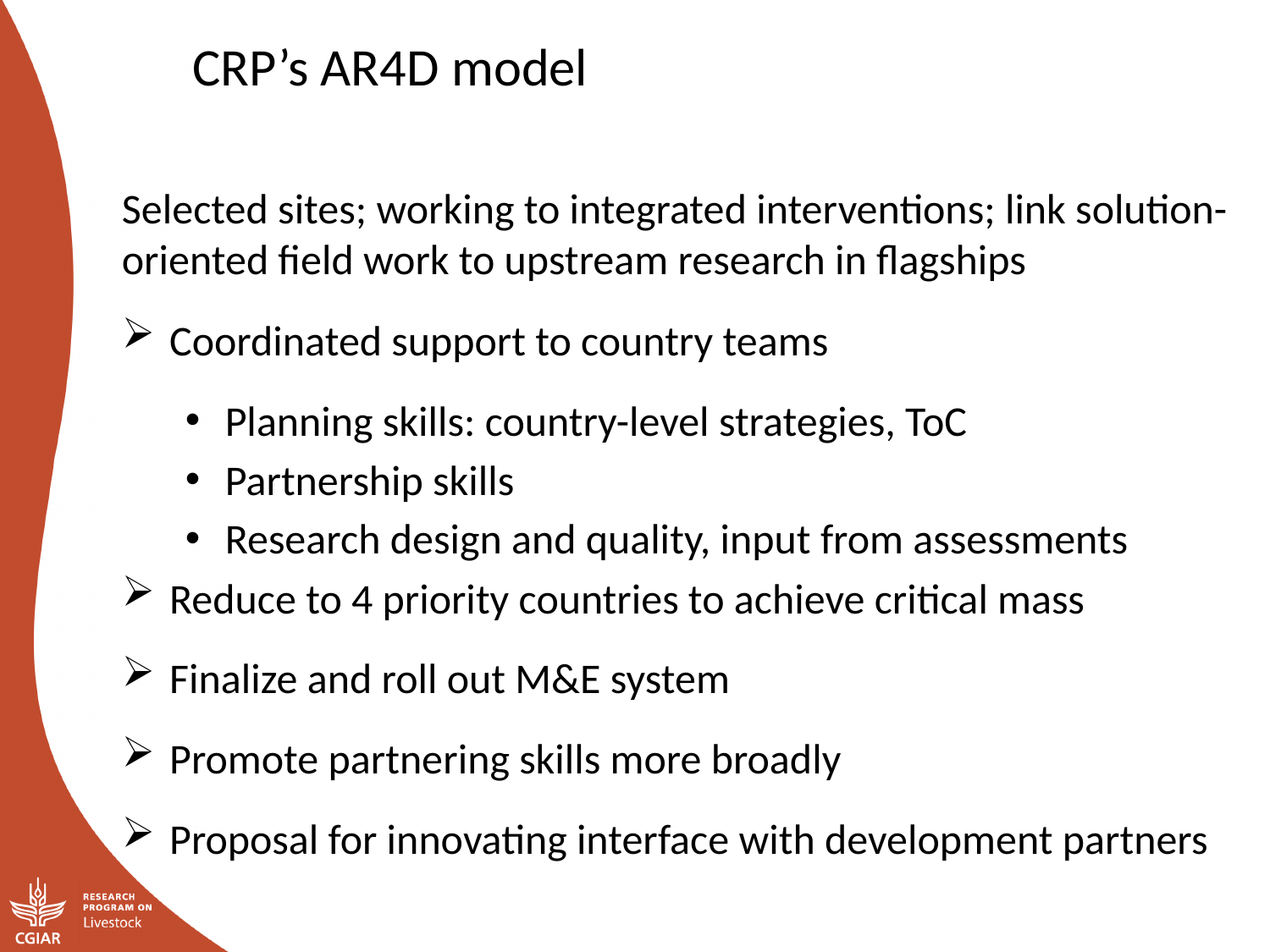

CRP’s AR4D model
Selected sites; working to integrated interventions; link solution-oriented field work to upstream research in flagships
Coordinated support to country teams
Planning skills: country-level strategies, ToC
Partnership skills
Research design and quality, input from assessments
Reduce to 4 priority countries to achieve critical mass
Finalize and roll out M&E system
Promote partnering skills more broadly
Proposal for innovating interface with development partners